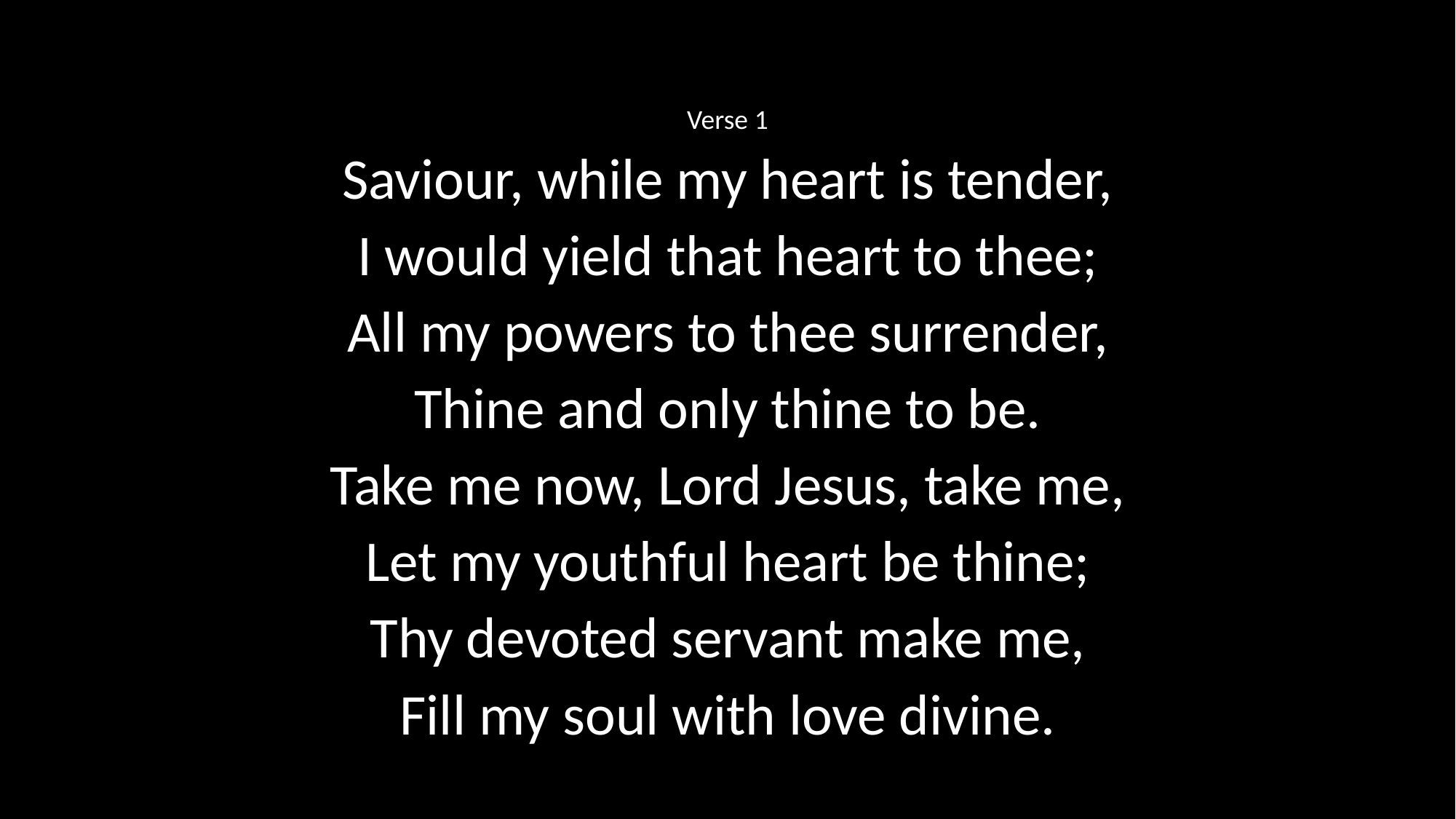

Verse 1
Saviour, while my heart is tender,
I would yield that heart to thee;
All my powers to thee surrender,
Thine and only thine to be.
Take me now, Lord Jesus, take me,
Let my youthful heart be thine;
Thy devoted servant make me,
Fill my soul with love divine.